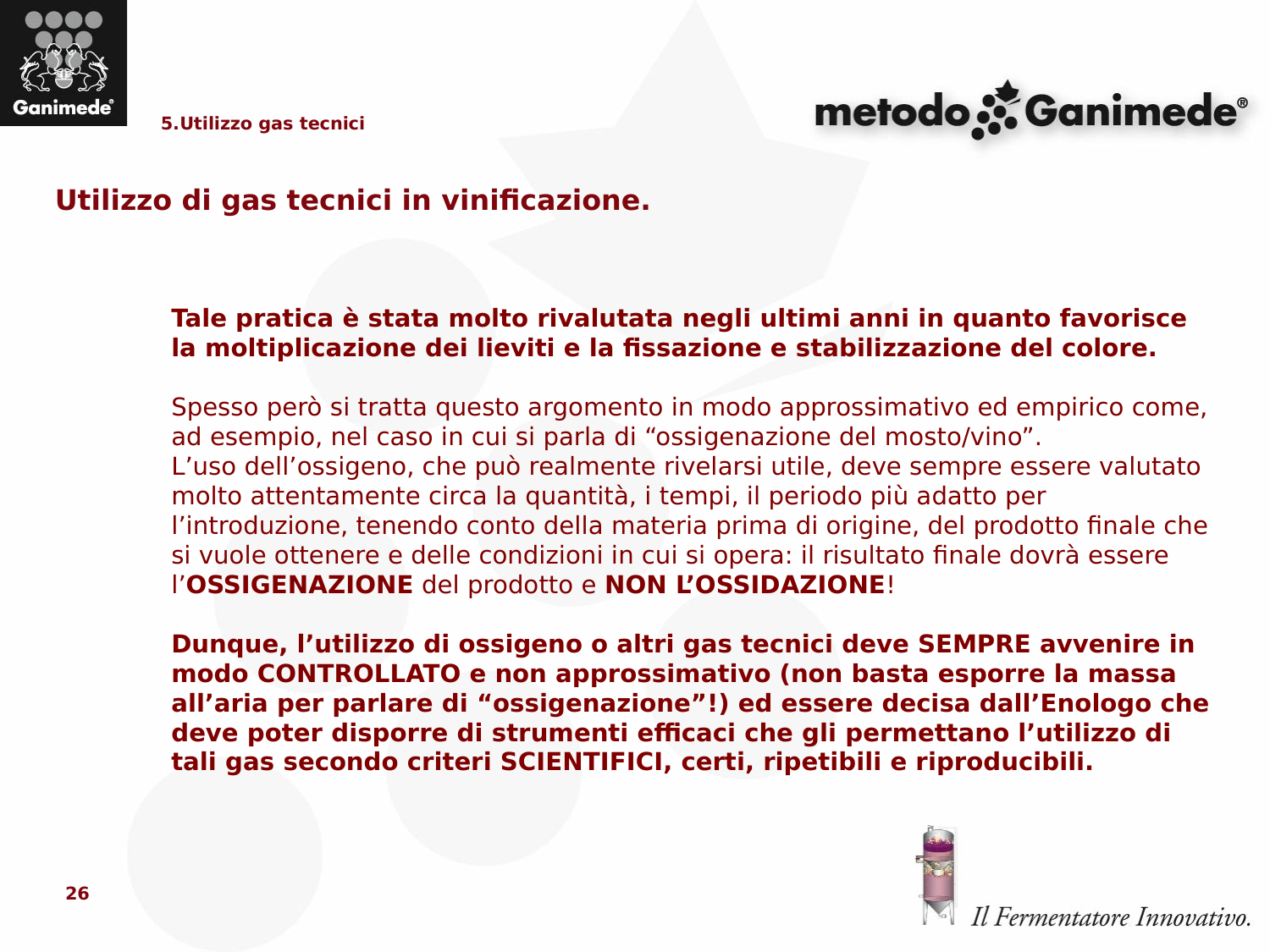

5.Utilizzo gas tecnici
Utilizzo di gas tecnici in vinificazione.
Tale pratica è stata molto rivalutata negli ultimi anni in quanto favorisce la moltiplicazione dei lieviti e la fissazione e stabilizzazione del colore.

Spesso però si tratta questo argomento in modo approssimativo ed empirico come, ad esempio, nel caso in cui si parla di “ossigenazione del mosto/vino”.
L’uso dell’ossigeno, che può realmente rivelarsi utile, deve sempre essere valutato molto attentamente circa la quantità, i tempi, il periodo più adatto per l’introduzione, tenendo conto della materia prima di origine, del prodotto finale che si vuole ottenere e delle condizioni in cui si opera: il risultato finale dovrà essere l’OSSIGENAZIONE del prodotto e NON L’OSSIDAZIONE!

Dunque, l’utilizzo di ossigeno o altri gas tecnici deve SEMPRE avvenire in modo CONTROLLATO e non approssimativo (non basta esporre la massa all’aria per parlare di “ossigenazione”!) ed essere decisa dall’Enologo che deve poter disporre di strumenti efficaci che gli permettano l’utilizzo di tali gas secondo criteri SCIENTIFICI, certi, ripetibili e riproducibili.
26